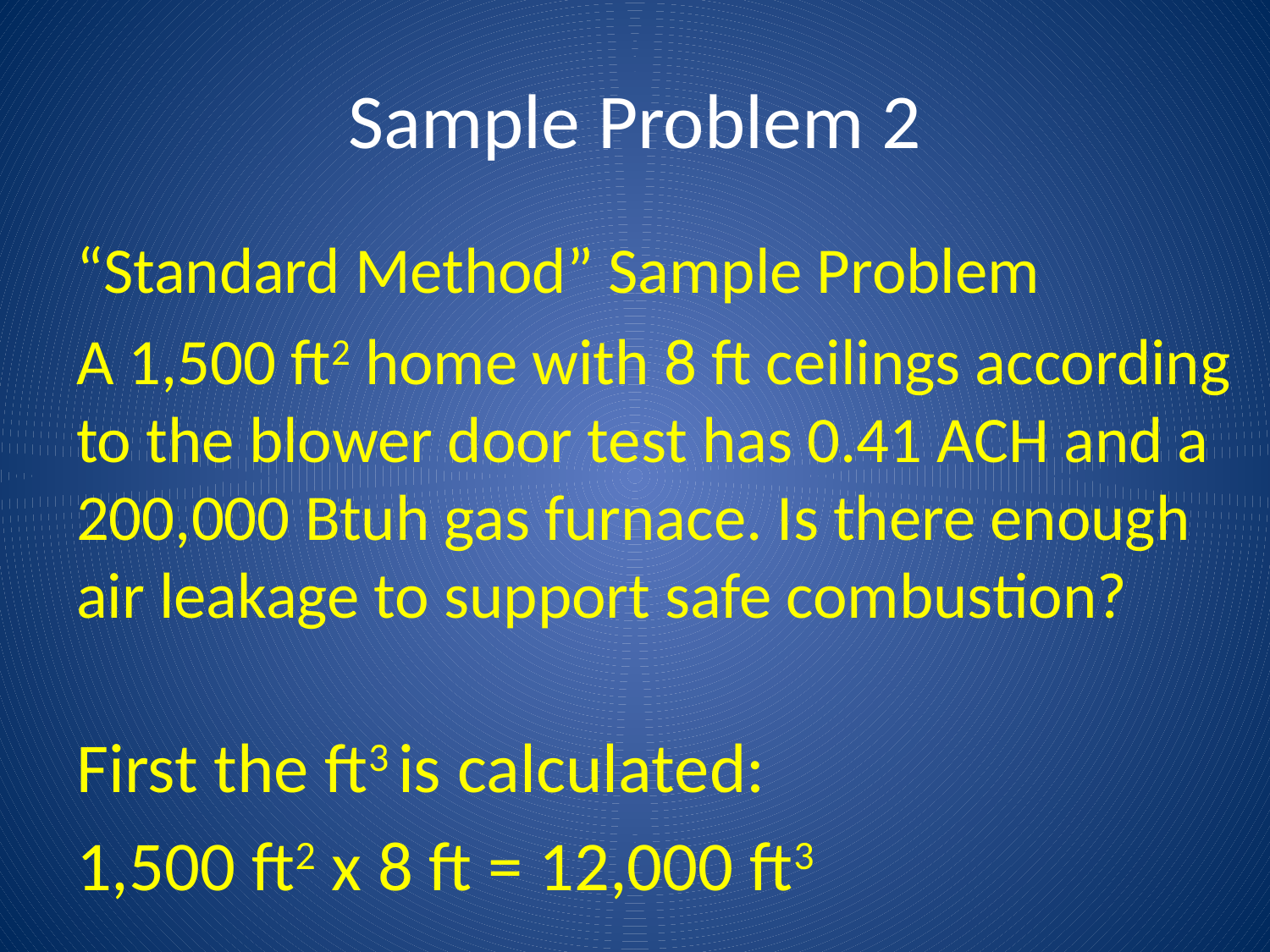

# Sample Problem 2
“Standard Method” Sample Problem
A 1,500 ft2 home with 8 ft ceilings according to the blower door test has 0.41 ACH and a 200,000 Btuh gas furnace. Is there enough air leakage to support safe combustion?

First the ft3 is calculated:
1,500 ft2 x 8 ft = 12,000 ft3